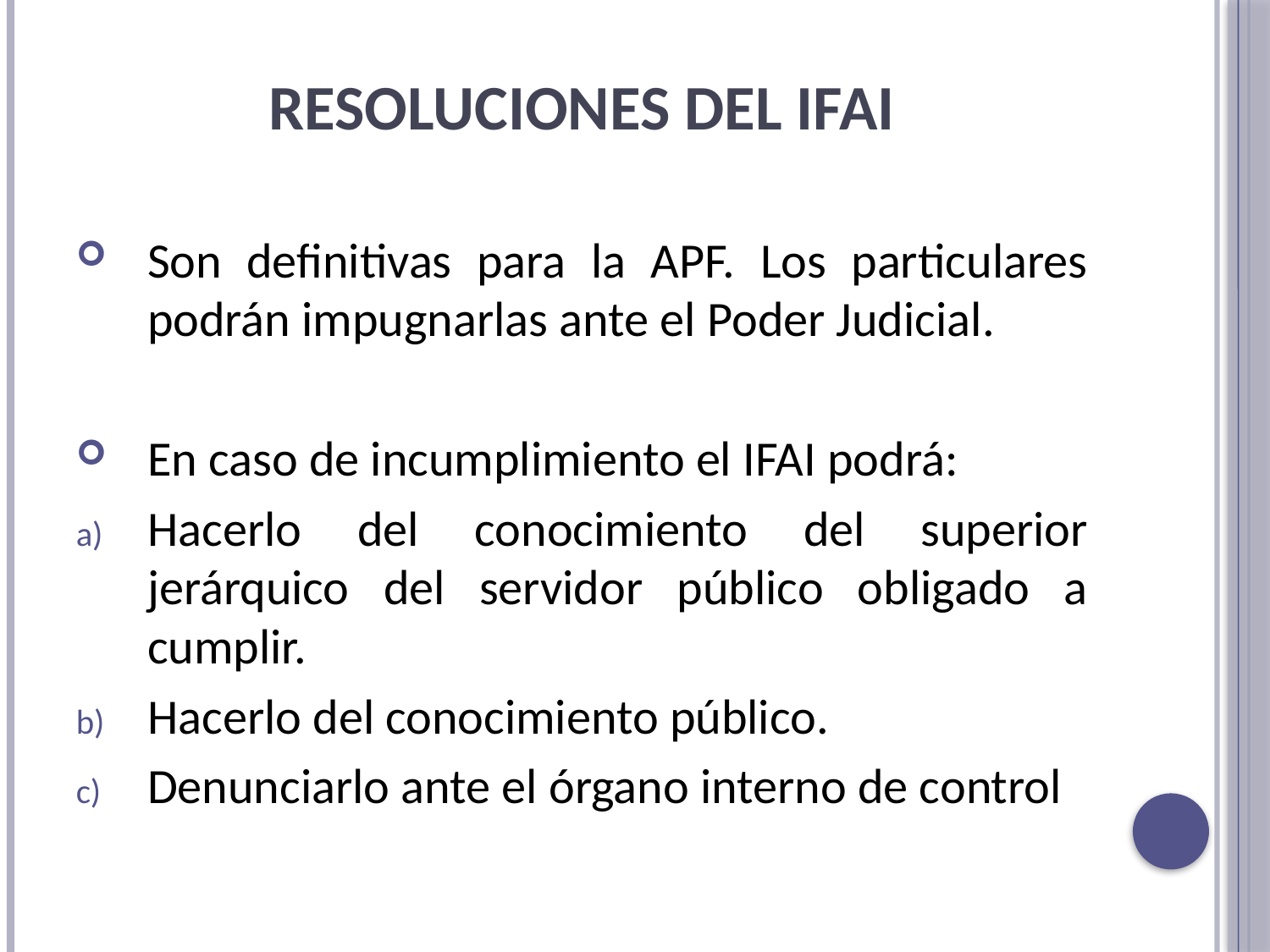

# Resoluciones del IFAI
Son definitivas para la APF. Los particulares podrán impugnarlas ante el Poder Judicial.

En caso de incumplimiento el IFAI podrá:
Hacerlo del conocimiento del superior jerárquico del servidor público obligado a cumplir.
Hacerlo del conocimiento público.
Denunciarlo ante el órgano interno de control